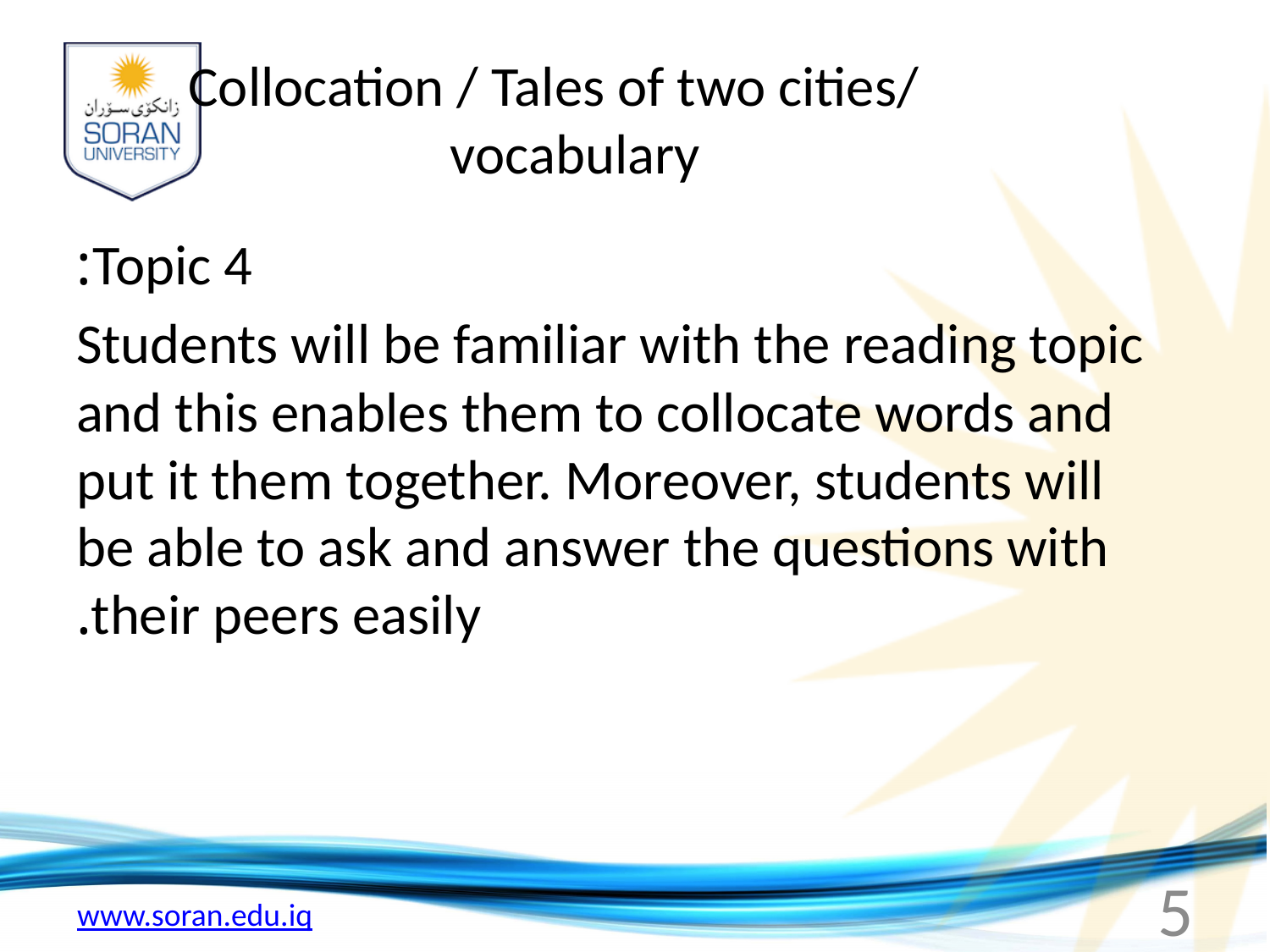

# Collocation / Tales of two cities/ vocabulary
Topic 4:
Students will be familiar with the reading topic and this enables them to collocate words and put it them together. Moreover, students will be able to ask and answer the questions with their peers easily.
5